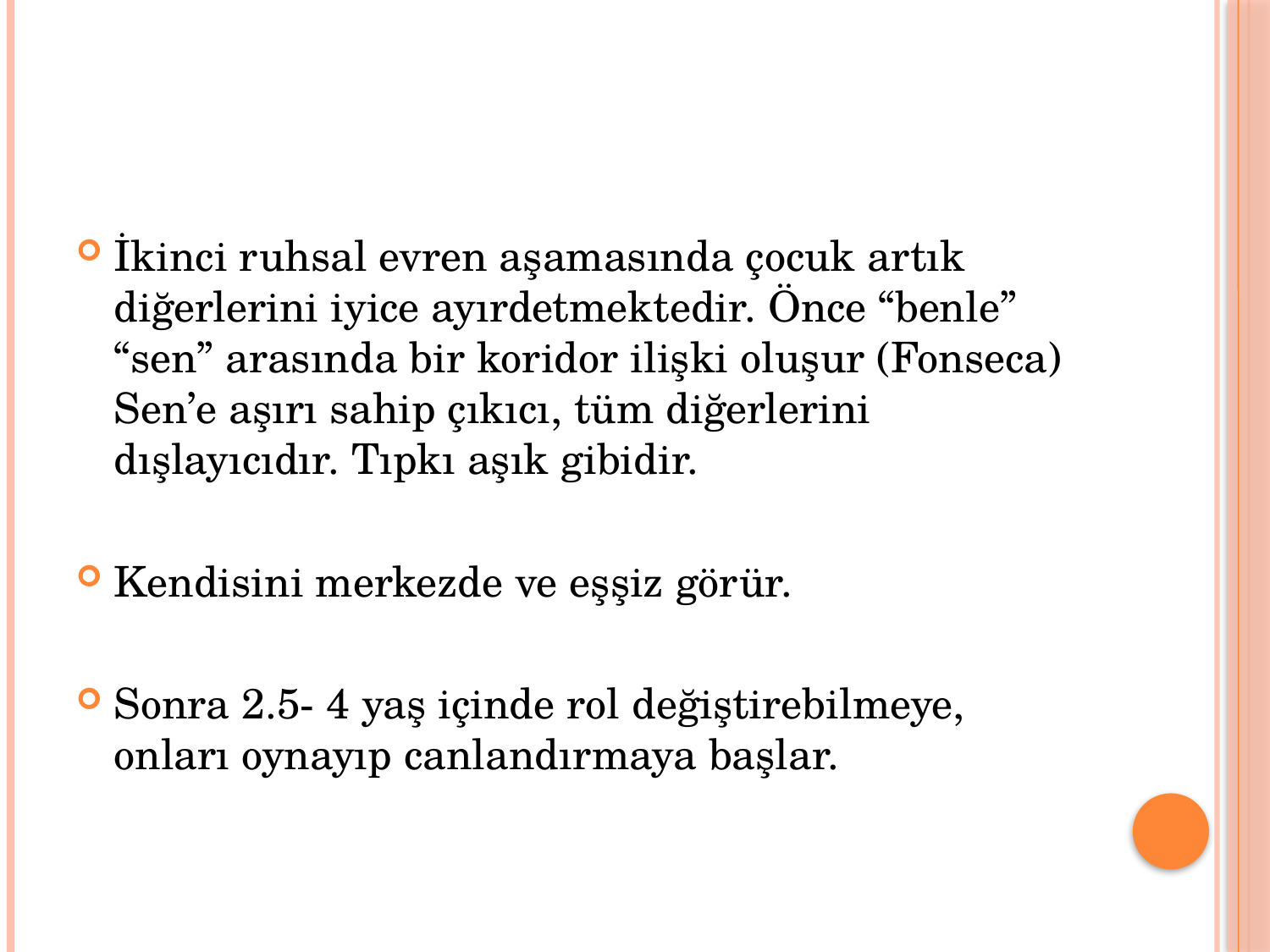

İkinci ruhsal evren aşamasında çocuk artık diğerlerini iyice ayırdetmektedir. Önce “benle” “sen” arasında bir koridor ilişki oluşur (Fonseca) Sen’e aşırı sahip çıkıcı, tüm diğerlerini dışlayıcıdır. Tıpkı aşık gibidir.

Kendisini merkezde ve eşşiz görür.

Sonra 2.5- 4 yaş içinde rol değiştirebilmeye, onları oynayıp canlandırmaya başlar.